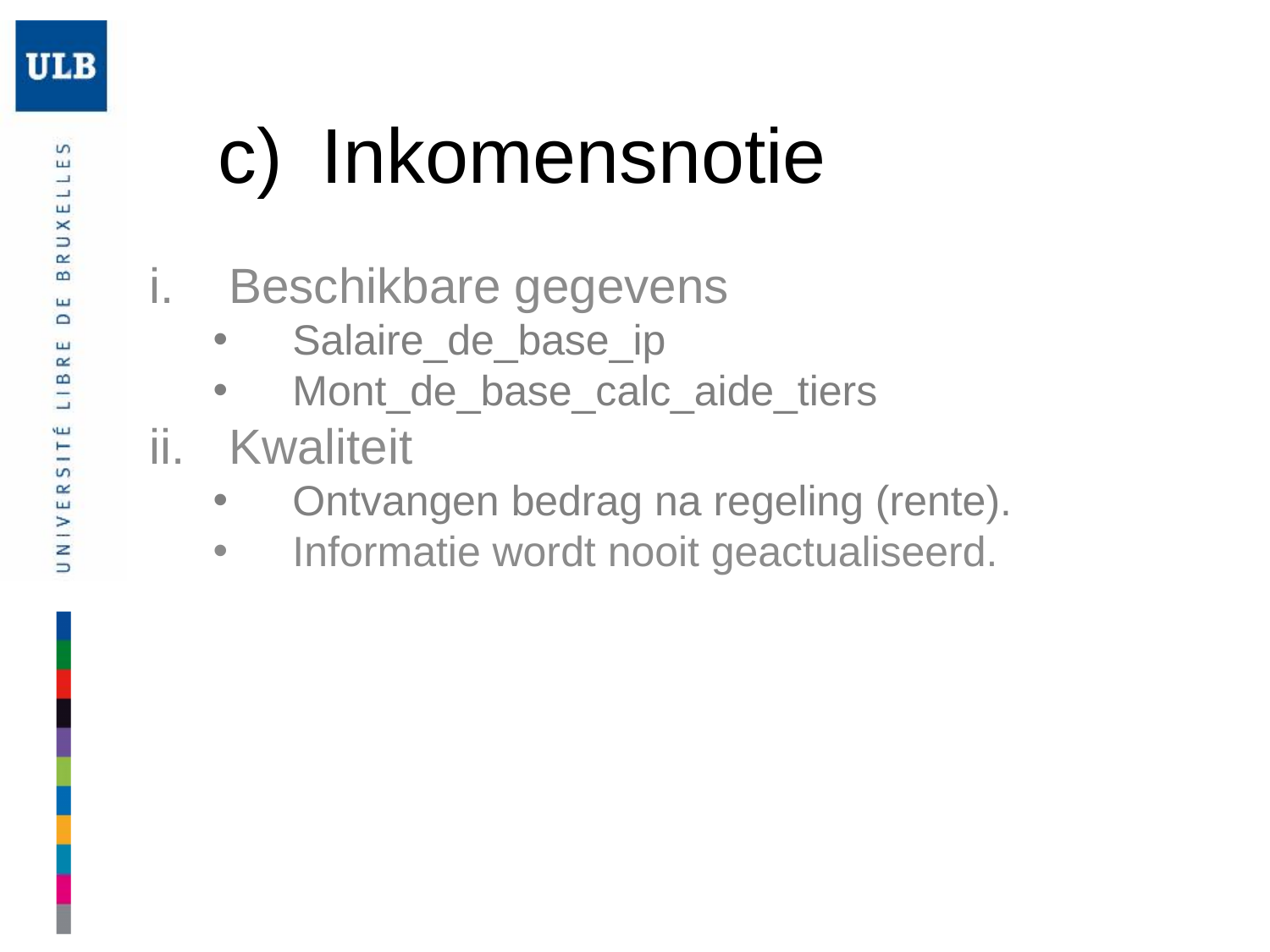

# Inkomensnotie
Beschikbare gegevens
Salaire_de_base_ip
Mont_de_base_calc_aide_tiers
Kwaliteit
Ontvangen bedrag na regeling (rente).
Informatie wordt nooit geactualiseerd.